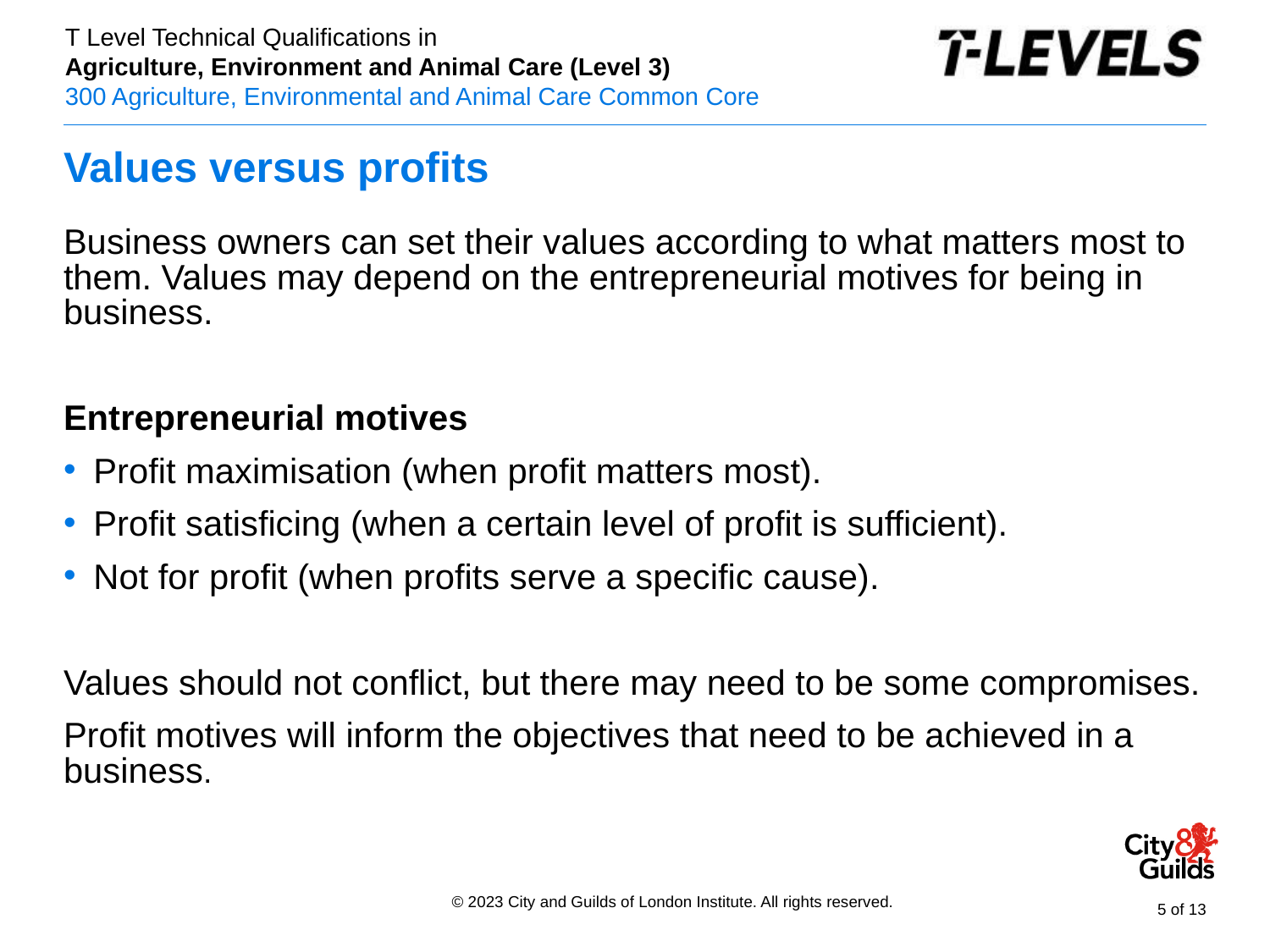

# Values versus profits
Business owners can set their values according to what matters most to them. Values may depend on the entrepreneurial motives for being in business.

Entrepreneurial motives
Profit maximisation (when profit matters most).
Profit satisficing (when a certain level of profit is sufficient).
Not for profit (when profits serve a specific cause).

Values should not conflict, but there may need to be some compromises.
Profit motives will inform the objectives that need to be achieved in a business.